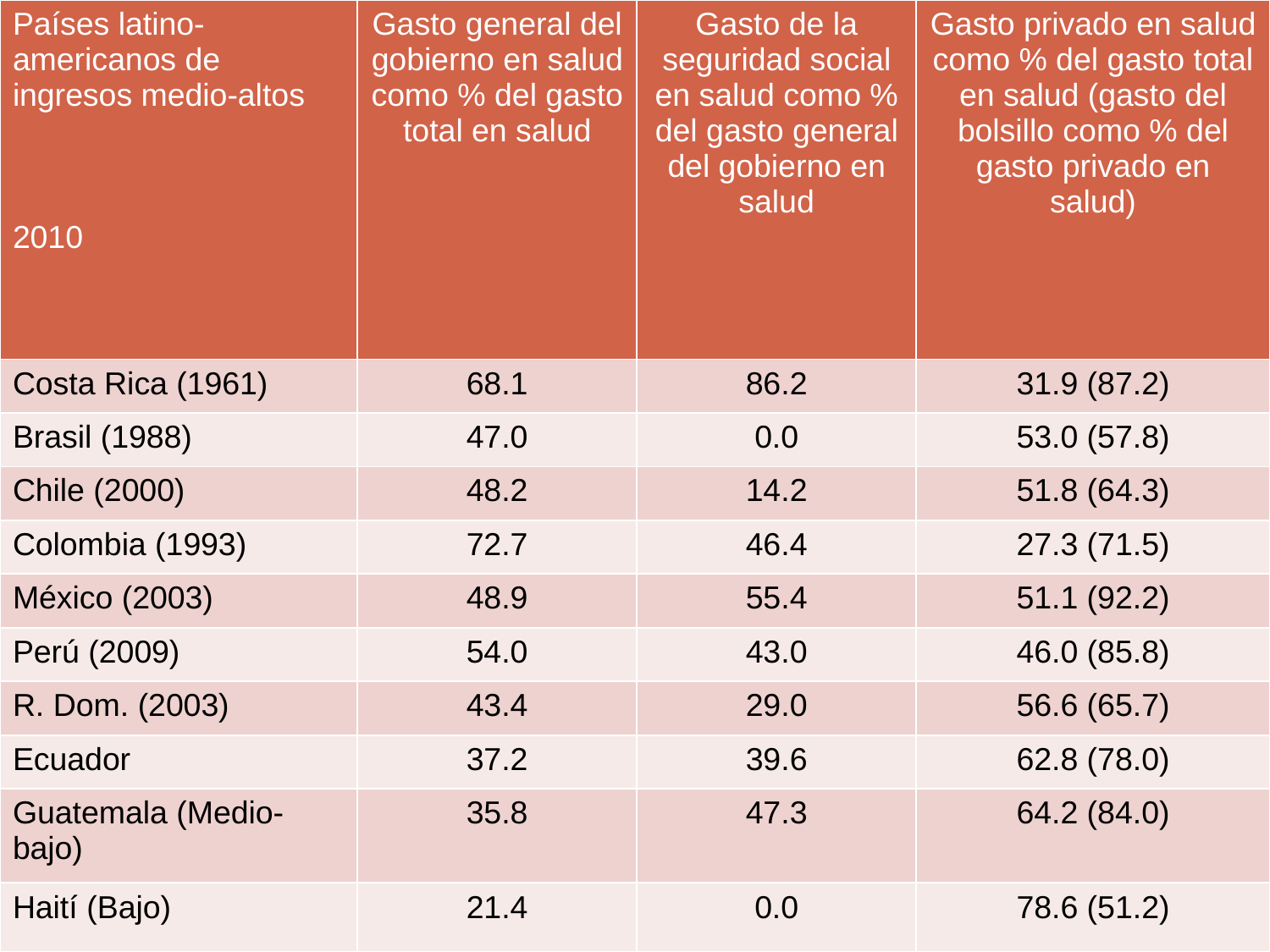

| Países latino-americanos de ingresos medio-altos 2010 | Gasto general del gobierno en salud como % del gasto total en salud | Gasto de la seguridad social en salud como % del gasto general del gobierno en salud | Gasto privado en salud como % del gasto total en salud (gasto del bolsillo como % del gasto privado en salud) |
| --- | --- | --- | --- |
| Costa Rica (1961) | 68.1 | 86.2 | 31.9 (87.2) |
| Brasil (1988) | 47.0 | 0.0 | 53.0 (57.8) |
| Chile (2000) | 48.2 | 14.2 | 51.8 (64.3) |
| Colombia (1993) | 72.7 | 46.4 | 27.3 (71.5) |
| México (2003) | 48.9 | 55.4 | 51.1 (92.2) |
| Perú (2009) | 54.0 | 43.0 | 46.0 (85.8) |
| R. Dom. (2003) | 43.4 | 29.0 | 56.6 (65.7) |
| Ecuador | 37.2 | 39.6 | 62.8 (78.0) |
| Guatemala (Medio-bajo) | 35.8 | 47.3 | 64.2 (84.0) |
| Haití (Bajo) | 21.4 | 0.0 | 78.6 (51.2) |